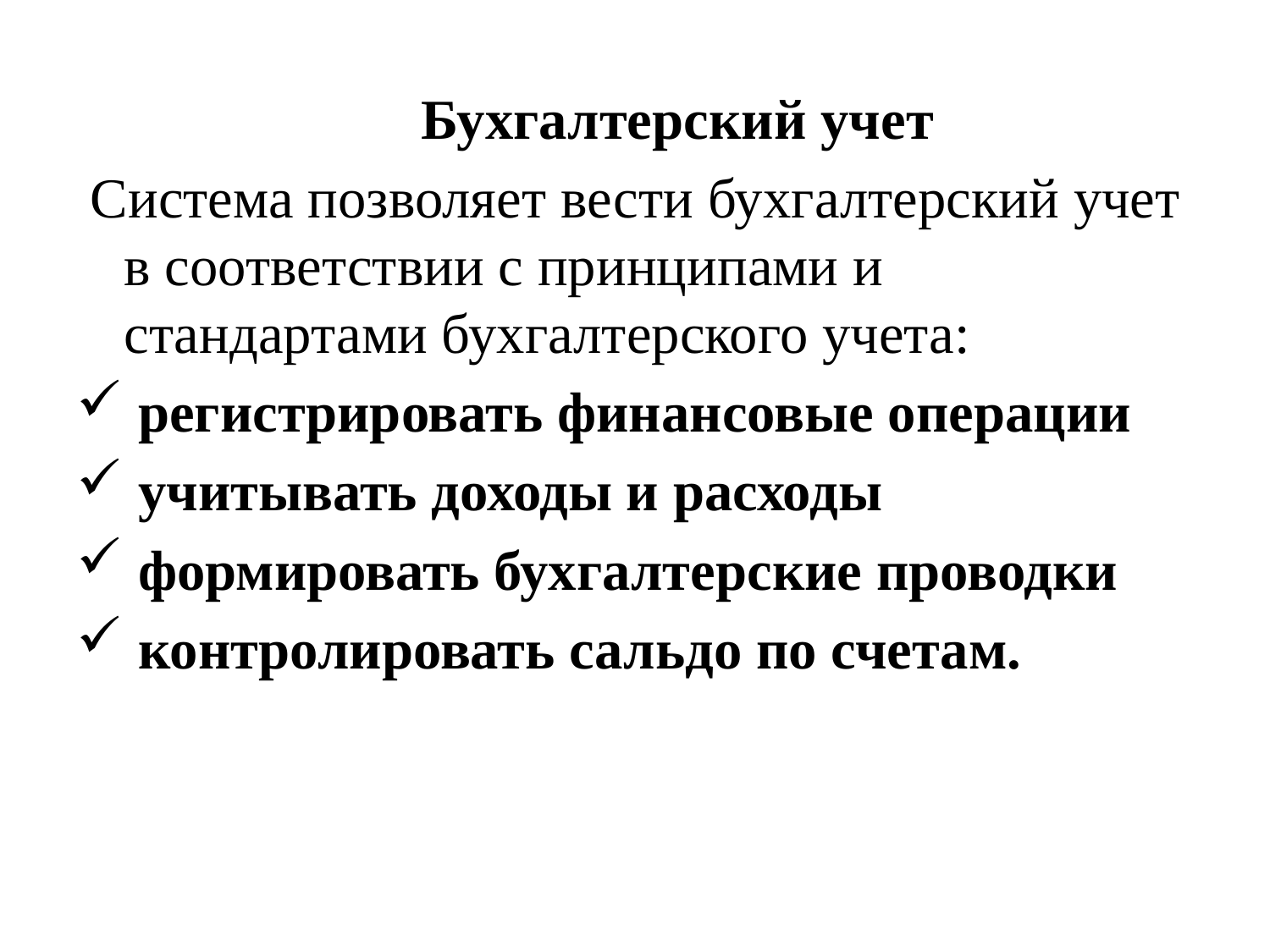

Бухгалтерский учет
 Система позволяет вести бухгалтерский учет в соответствии с принципами и стандартами бухгалтерского учета:
 регистрировать финансовые операции
 учитывать доходы и расходы
 формировать бухгалтерские проводки
 контролировать сальдо по счетам.